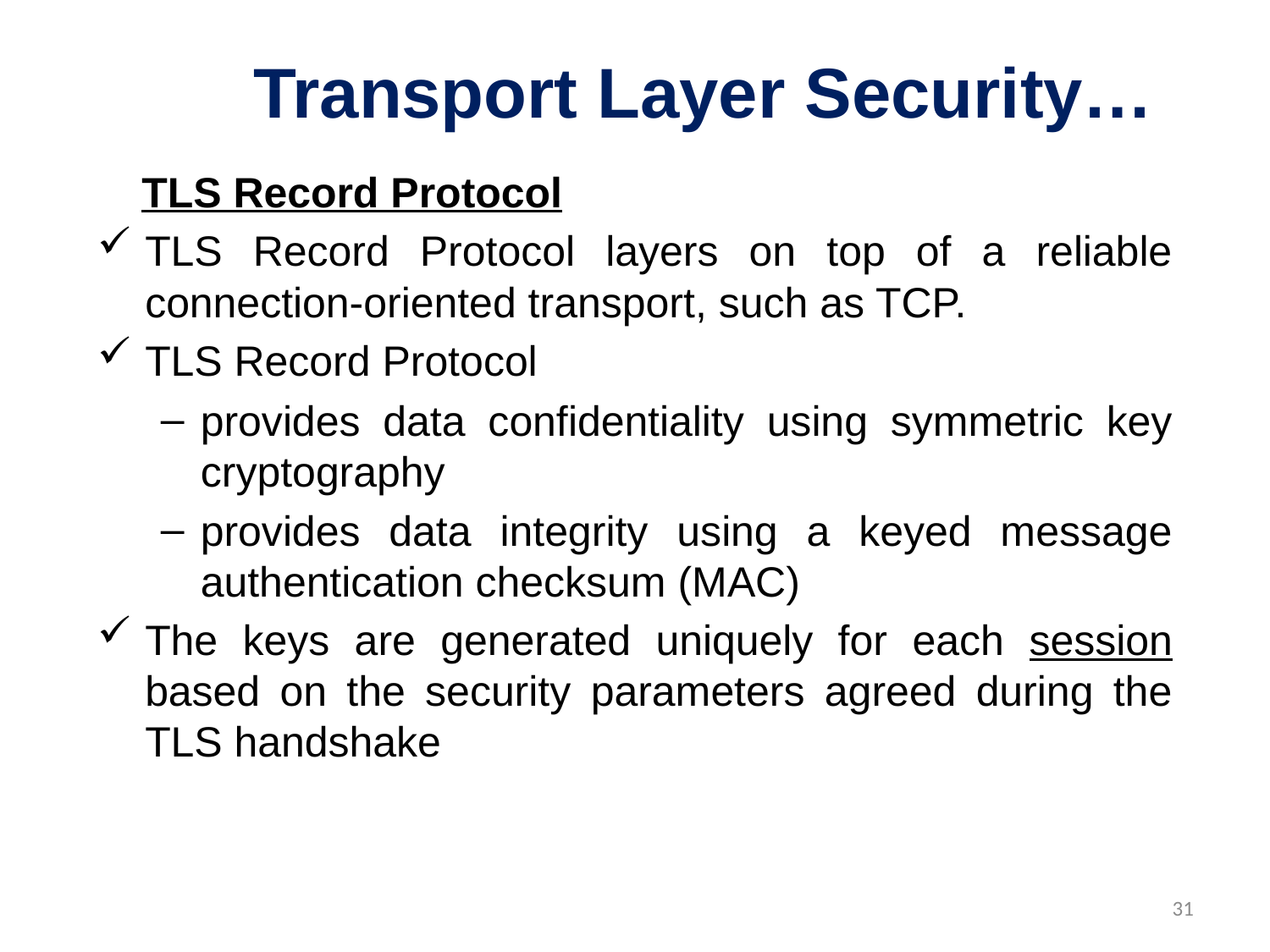

# Transport Layer Security…
TLS Record Protocol
TLS Record Protocol layers on top of a reliable connection-oriented transport, such as TCP.
TLS Record Protocol
provides data confidentiality using symmetric key cryptography
provides data integrity using a keyed message authentication checksum (MAC)
The keys are generated uniquely for each session based on the security parameters agreed during the TLS handshake

31